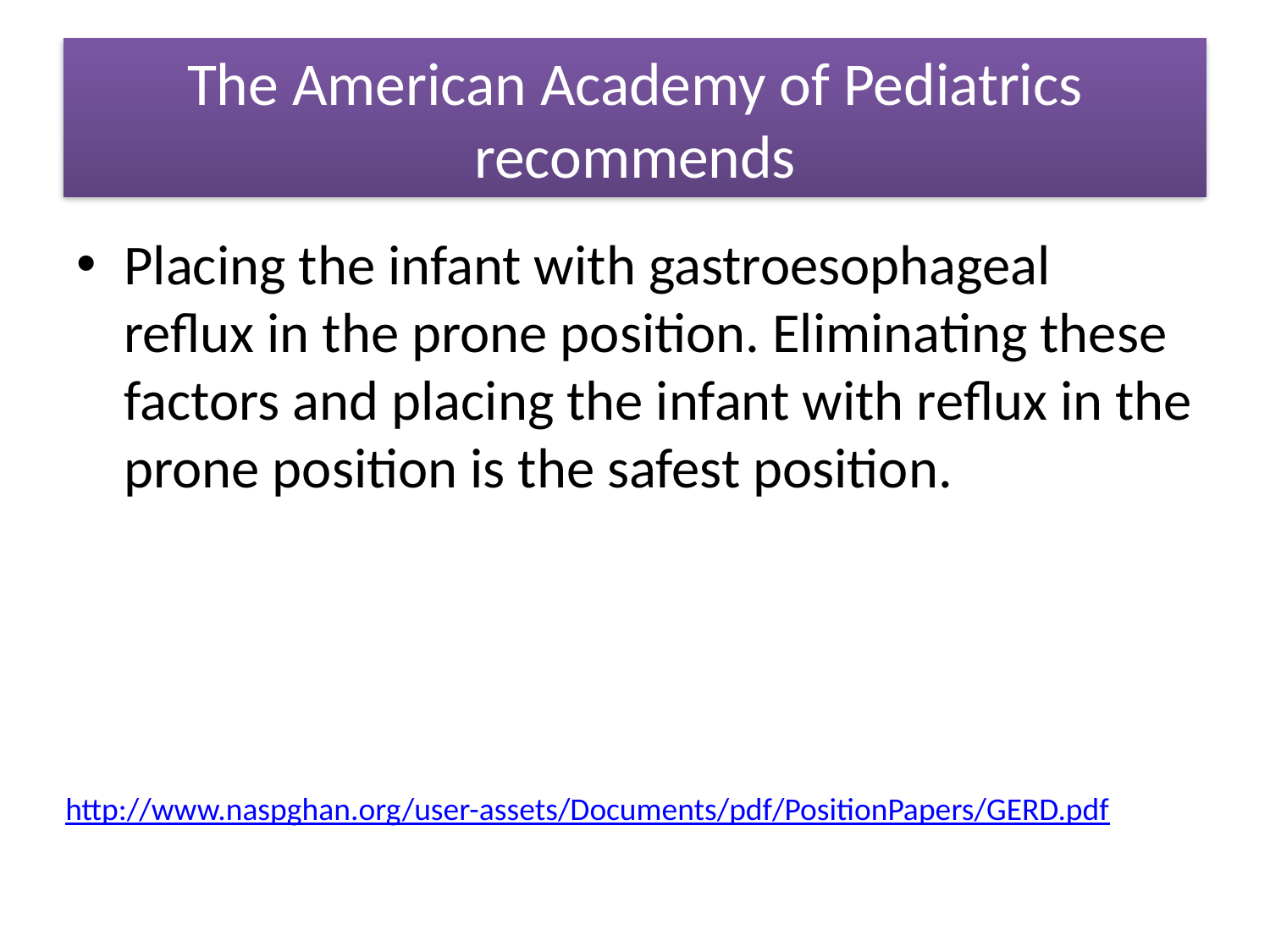

# The American Academy of Pediatrics recommends
Placing the infant with gastroesophageal reflux in the prone position. Eliminating these factors and placing the infant with reflux in the prone position is the safest position.
http://www.naspghan.org/user-assets/Documents/pdf/PositionPapers/GERD.pdf